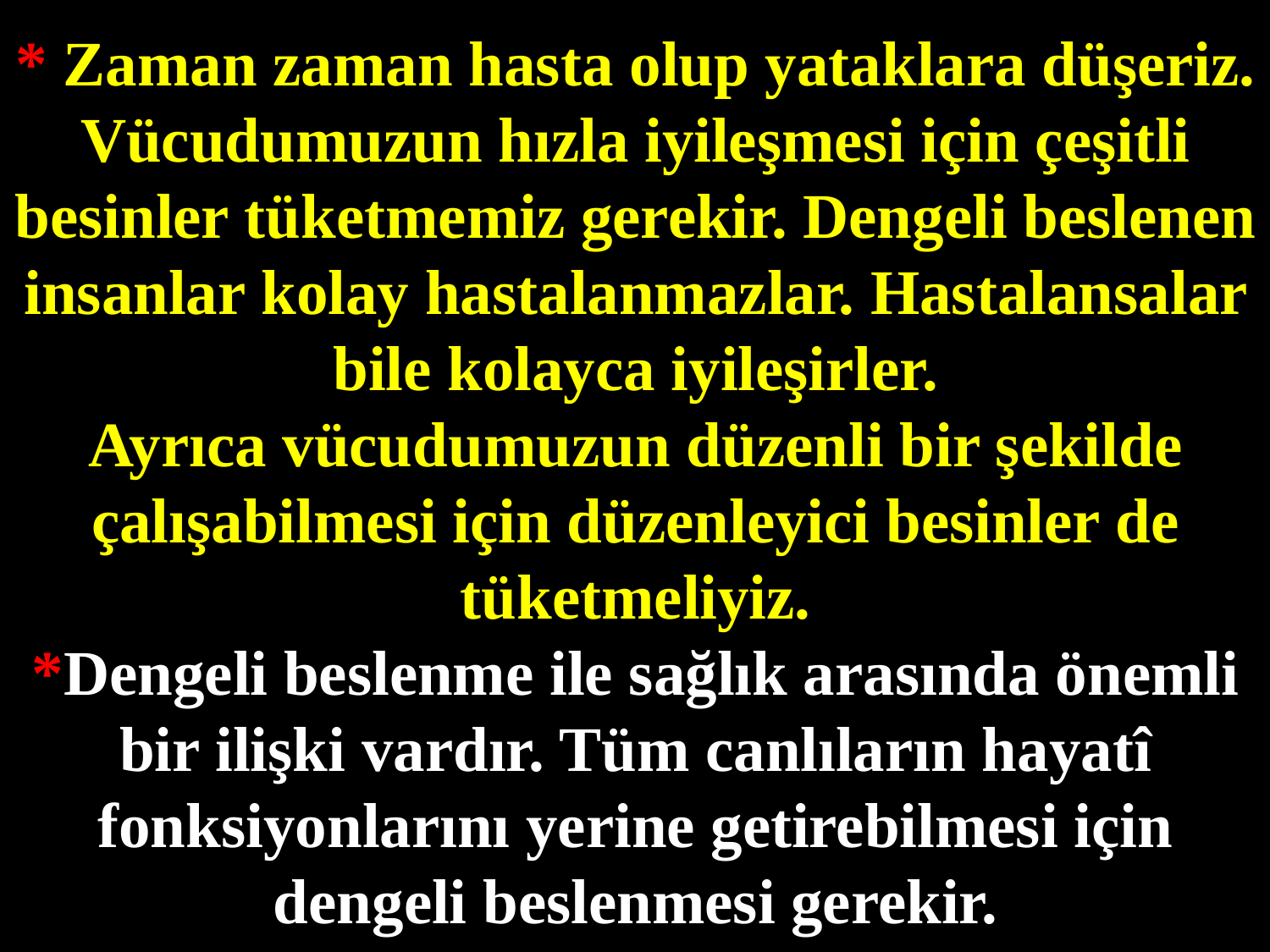

* Zaman zaman hasta olup yataklara düşeriz. Vücudumuzun hızla iyileşmesi için çeşitli besinler tüketmemiz gerekir. Dengeli beslenen insanlar kolay hastalanmazlar. Hastalansalar bile kolayca iyileşirler.
Ayrıca vücudumuzun düzenli bir şekilde çalışabilmesi için düzenleyici besinler de tüketmeliyiz.
*Dengeli beslenme ile sağlık arasında önemli bir ilişki vardır. Tüm canlıların hayatî fonksiyonlarını yerine getirebilmesi için dengeli beslenmesi gerekir.
#